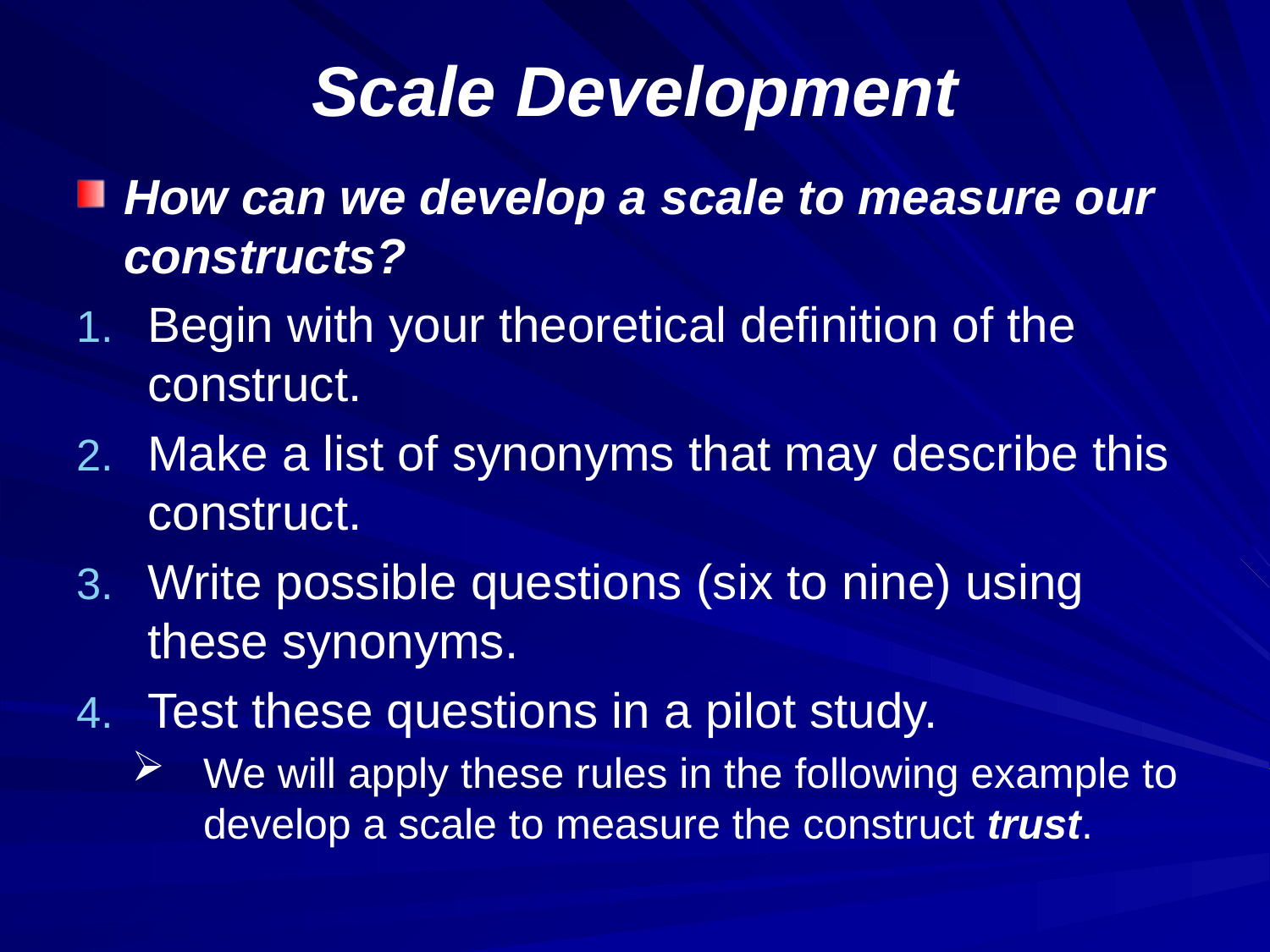

# Scale Development
How can we develop a scale to measure our constructs?
Begin with your theoretical definition of the construct.
Make a list of synonyms that may describe this construct.
Write possible questions (six to nine) using these synonyms.
Test these questions in a pilot study.
We will apply these rules in the following example to develop a scale to measure the construct trust.